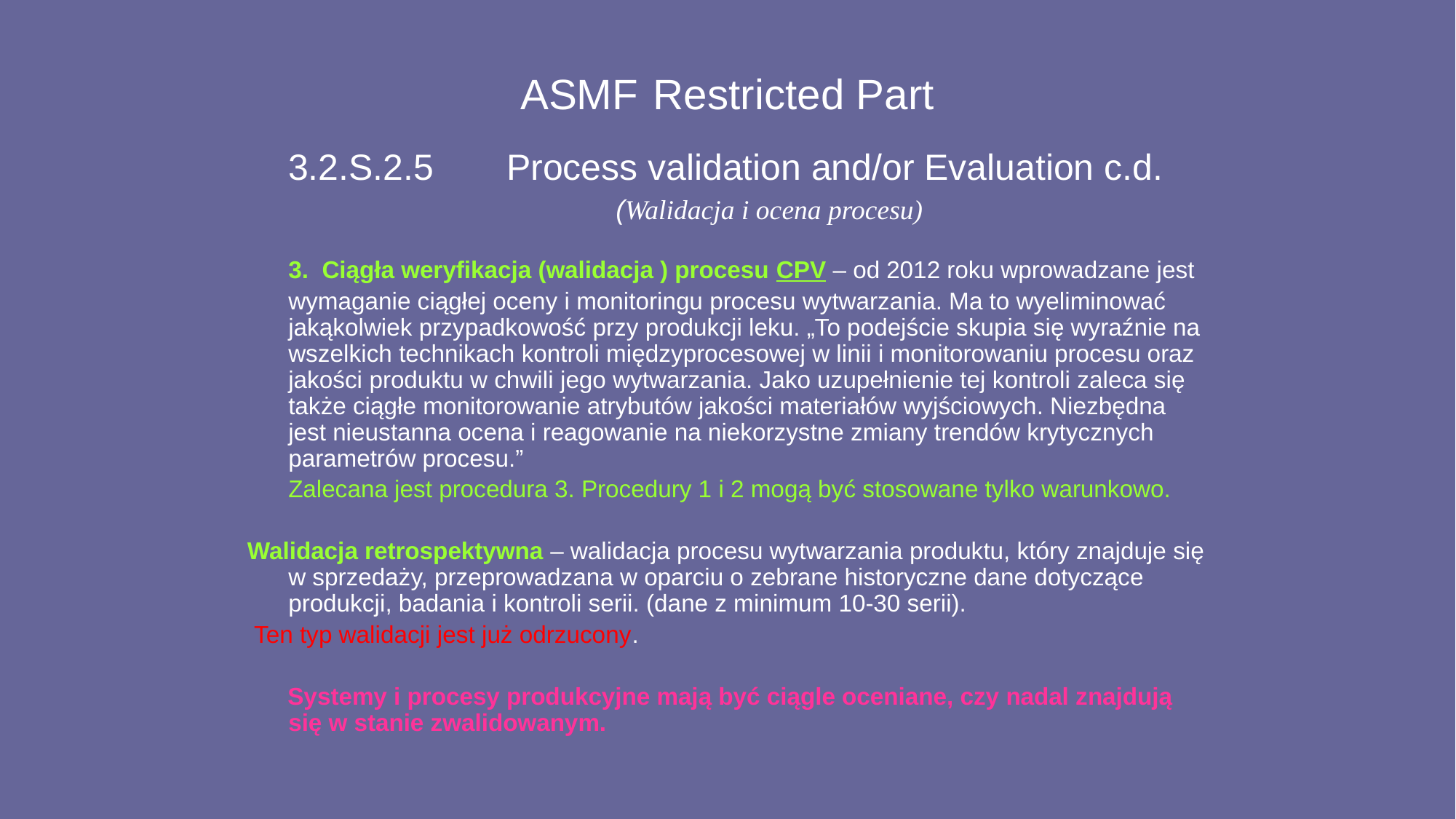

# ASMF Restricted Part
	3.2.S.2.5	Process validation and/or Evaluation c.d.			(Walidacja i ocena procesu)
	3. Ciągła weryfikacja (walidacja ) procesu CPV – od 2012 roku wprowadzane jest wymaganie ciągłej oceny i monitoringu procesu wytwarzania. Ma to wyeliminować jakąkolwiek przypadkowość przy produkcji leku. „To podejście skupia się wyraźnie na wszelkich technikach kontroli międzyprocesowej w linii i monitorowaniu procesu oraz jakości produktu w chwili jego wytwarzania. Jako uzupełnienie tej kontroli zaleca się także ciągłe monitorowanie atrybutów jakości materiałów wyjściowych. Niezbędna jest nieustanna ocena i reagowanie na niekorzystne zmiany trendów krytycznych parametrów procesu.”
	Zalecana jest procedura 3. Procedury 1 i 2 mogą być stosowane tylko warunkowo.

Walidacja retrospektywna – walidacja procesu wytwarzania produktu, który znajduje się w sprzedaży, przeprowadzana w oparciu o zebrane historyczne dane dotyczące produkcji, badania i kontroli serii. (dane z minimum 10-30 serii).
 Ten typ walidacji jest już odrzucony.

      Systemy i procesy produkcyjne mają być ciągle oceniane, czy nadal znajdują się w stanie zwalidowanym.